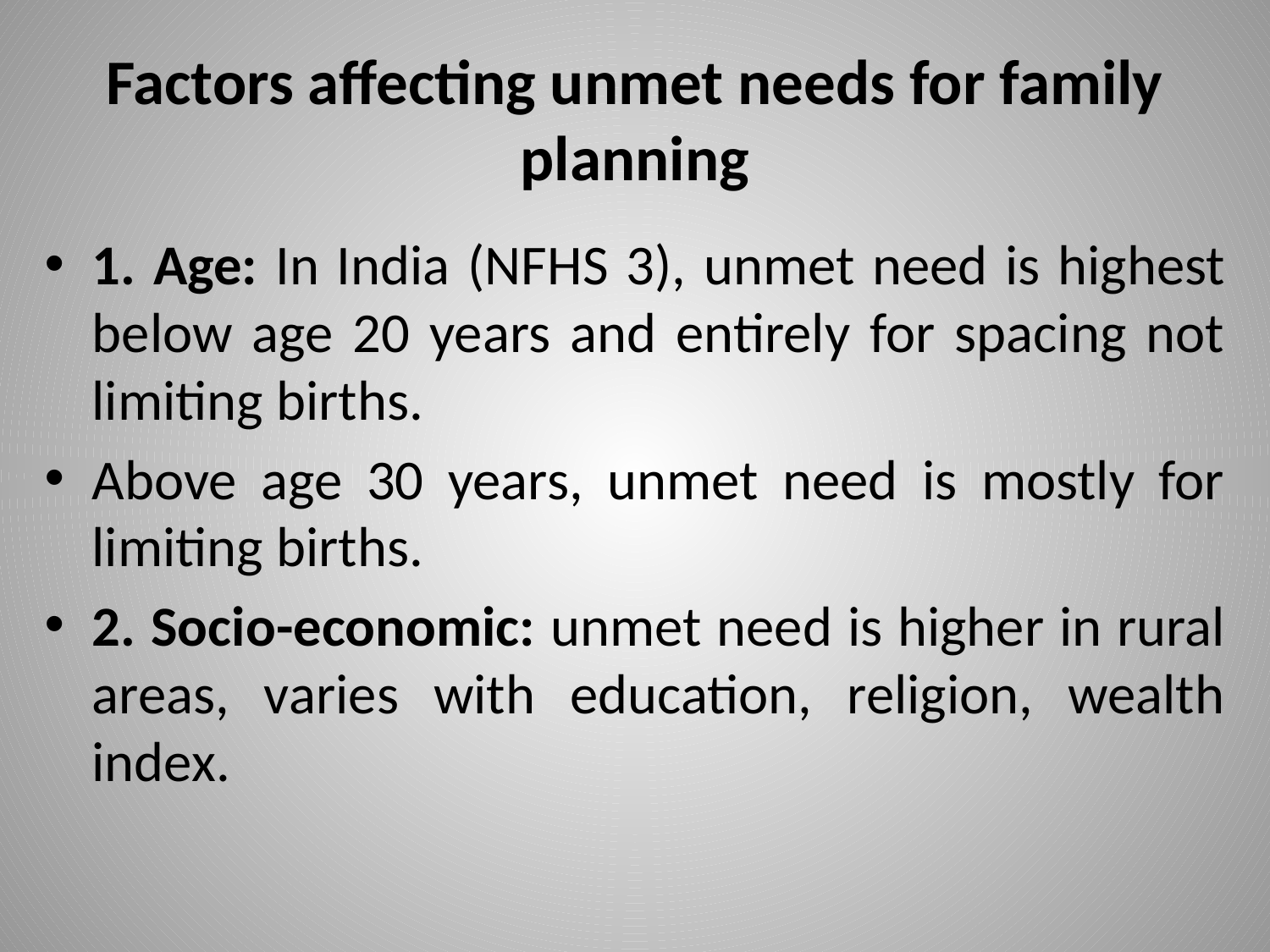

# Factors affecting unmet needs for family planning
1. Age: In India (NFHS 3), unmet need is highest below age 20 years and entirely for spacing not limiting births.
Above age 30 years, unmet need is mostly for limiting births.
2. Socio-economic: unmet need is higher in rural areas, varies with education, religion, wealth index.